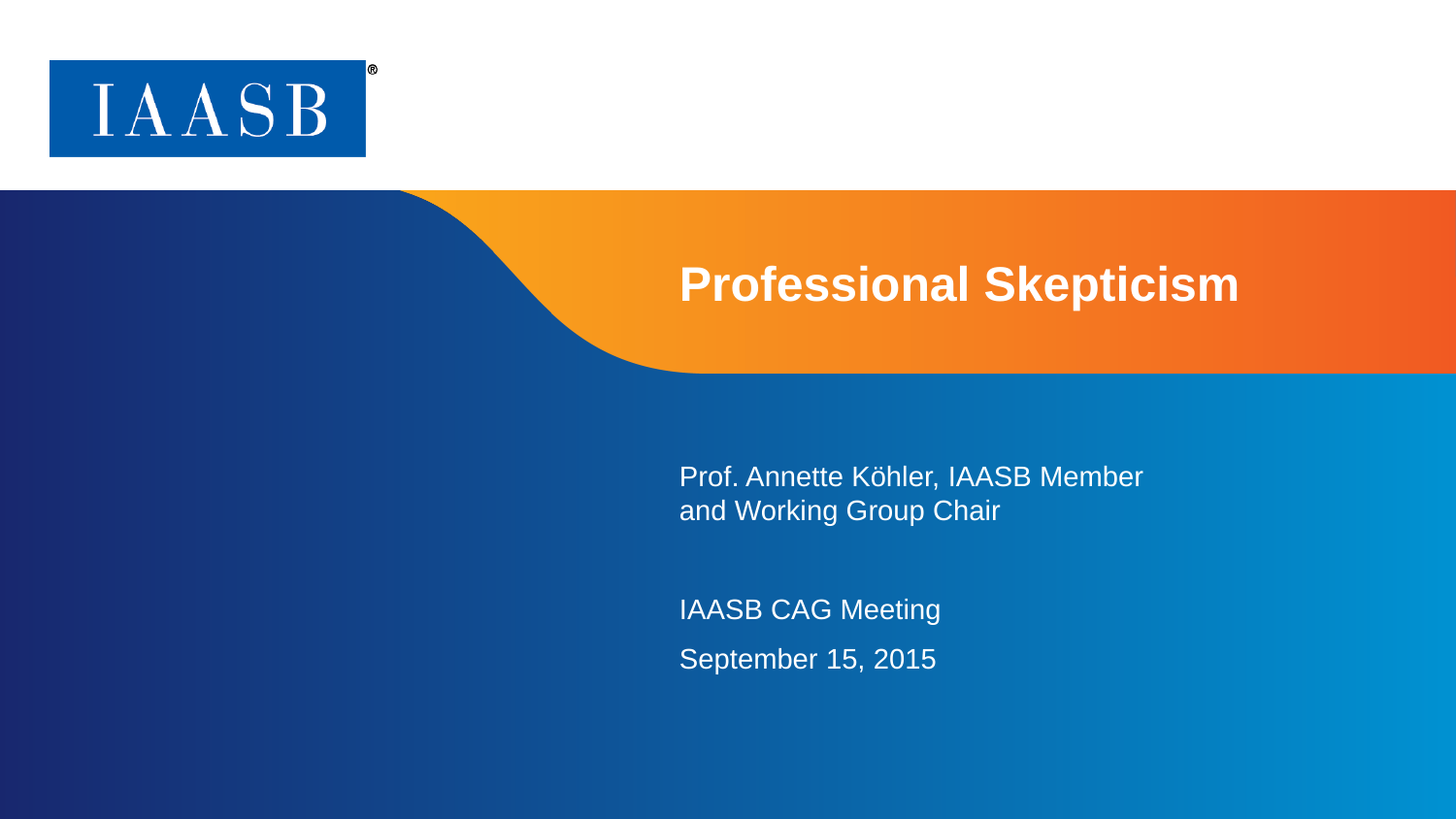

# Professional Skepticism
Prof. Annette Köhler, IAASB Member and Working Group Chair

IAASB CAG Meeting
September 15, 2015